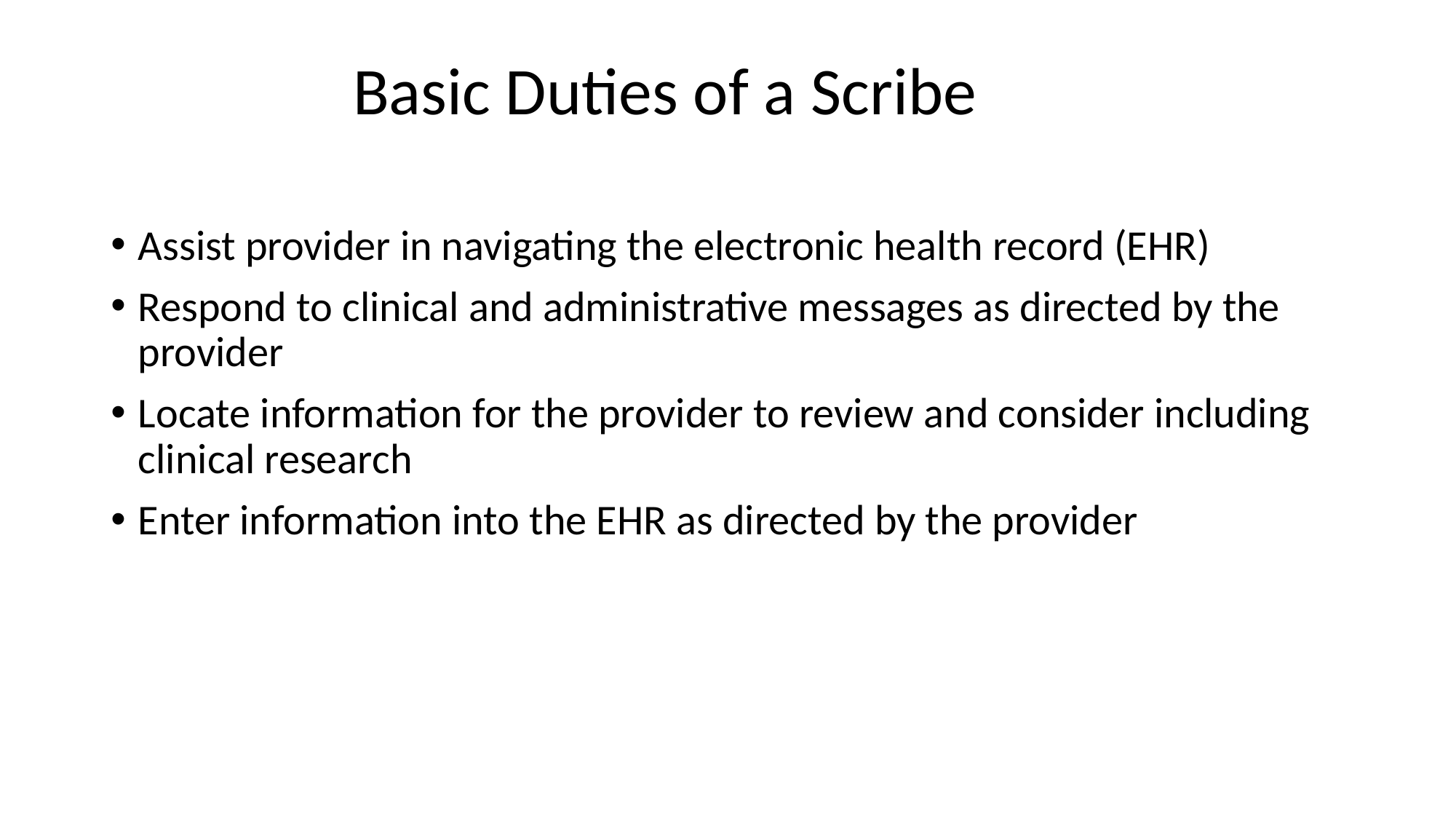

# Basic Duties of a Scribe
Assist provider in navigating the electronic health record (EHR)
Respond to clinical and administrative messages as directed by the provider
Locate information for the provider to review and consider including clinical research
Enter information into the EHR as directed by the provider